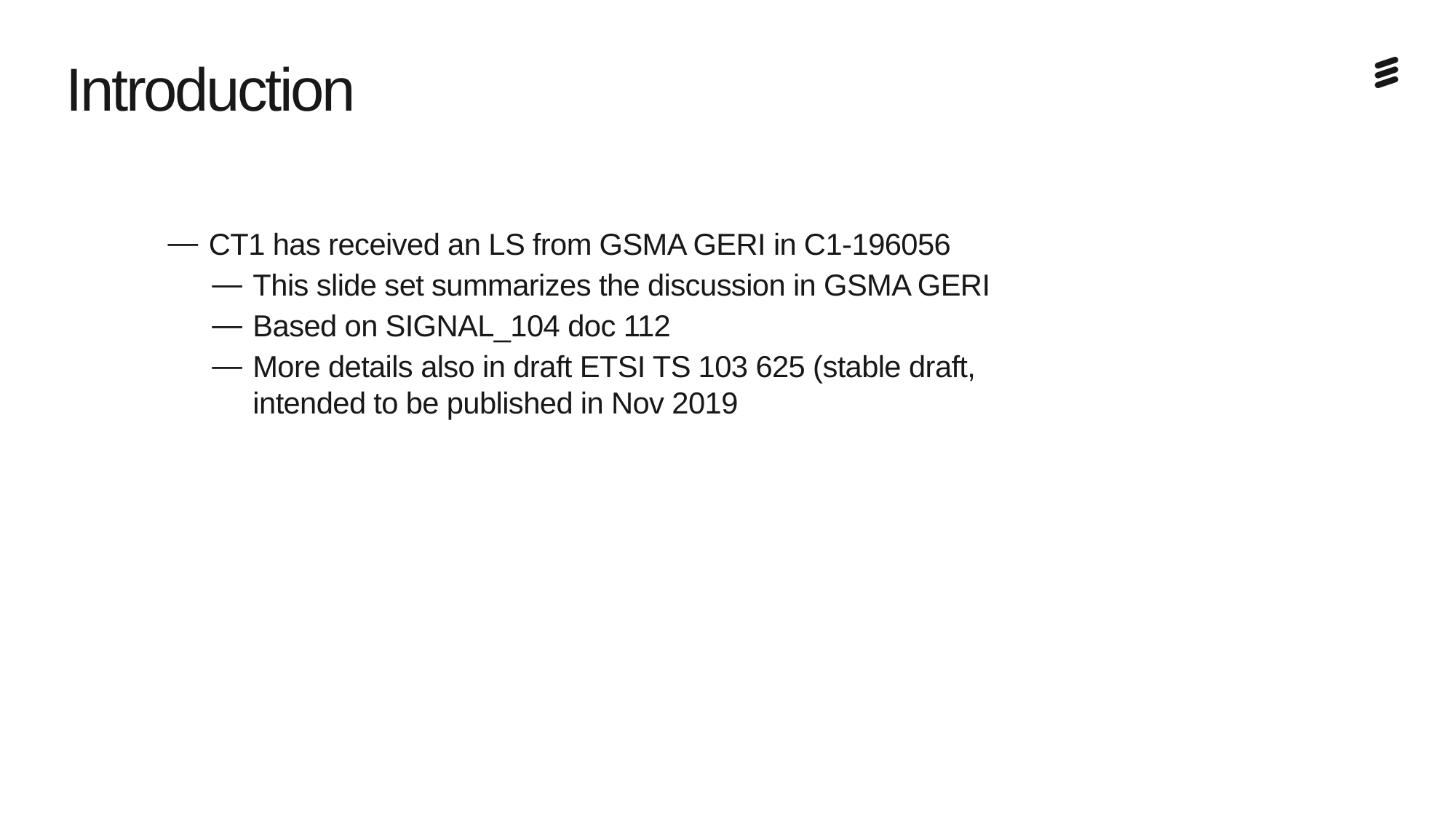

# Introduction
CT1 has received an LS from GSMA GERI in C1-196056
This slide set summarizes the discussion in GSMA GERI
Based on SIGNAL_104 doc 112
More details also in draft ETSI TS 103 625 (stable draft, intended to be published in Nov 2019